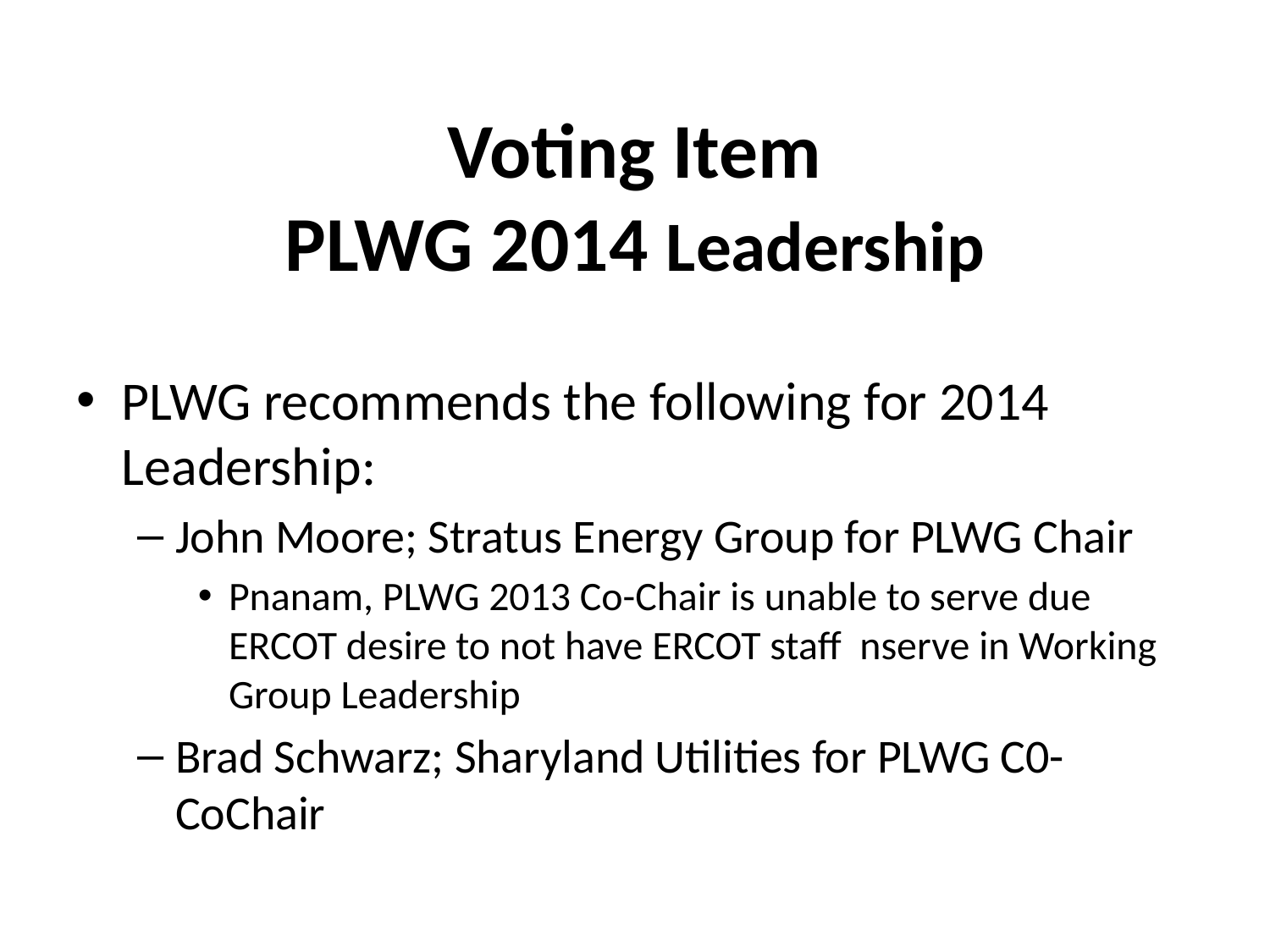

# Voting Item PLWG 2014 Leadership
PLWG recommends the following for 2014 Leadership:
John Moore; Stratus Energy Group for PLWG Chair
Pnanam, PLWG 2013 Co-Chair is unable to serve due ERCOT desire to not have ERCOT staff  nserve in Working Group Leadership
Brad Schwarz; Sharyland Utilities for PLWG C0-CoChair